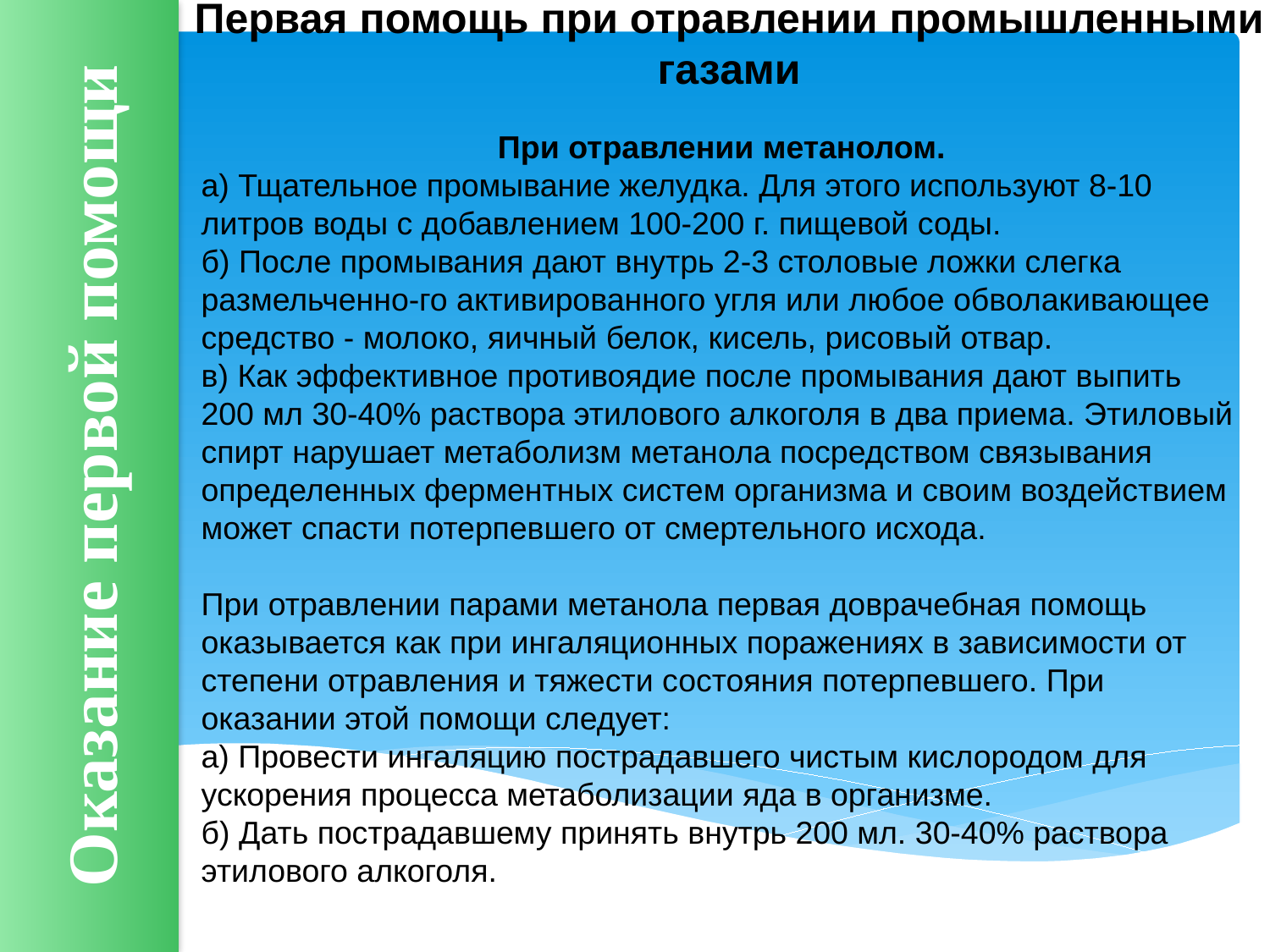

Первая помощь при отравлении промышленными газами

При отравлении метанолом.
а) Тщательное промывание желудка. Для этого используют 8-10 литров воды с добавлением 100-200 г. пищевой соды.
б) После промывания дают внутрь 2-3 столовые ложки слегка размельченно-го активированного угля или любое обволакивающее средство - молоко, яичный белок, кисель, рисовый отвар.
в) Как эффективное противоядие после промывания дают выпить 200 мл 30-40% раствора этилового алкоголя в два приема. Этиловый спирт нарушает метаболизм метанола посредством связывания определенных ферментных систем организма и своим воздействием может спасти потерпевшего от смертельного исхода.
При отравлении парами метанола первая доврачебная помощь оказывается как при ингаляционных поражениях в зависимости от степени отравления и тяжести состояния потерпевшего. При оказании этой помощи следует:
а) Провести ингаляцию пострадавшего чистым кислородом для ускорения процесса метаболизации яда в организме.
б) Дать пострадавшему принять внутрь 200 мл. 30-40% раствора этилового алкоголя.
Оказание первой помощи